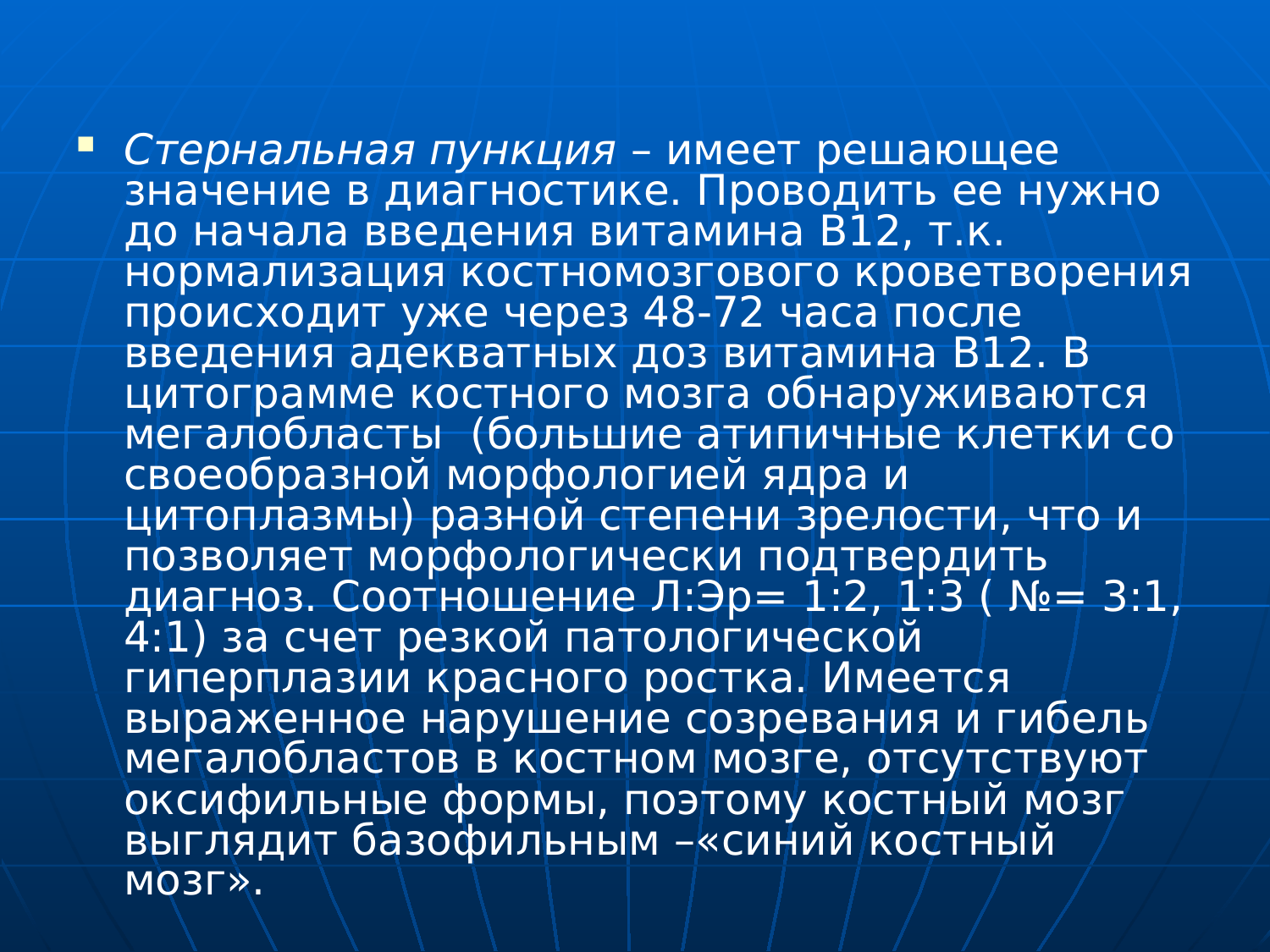

#
Стернальная пункция – имеет решающее значение в диагностике. Проводить ее нужно до начала введения витамина В12, т.к. нормализация костномозгового кроветворения происходит уже через 48-72 часа после введения адекватных доз витамина В12. В цитограмме костного мозга обнаруживаются мегалобласты  (большие атипичные клетки со своеобразной морфологией ядра и цитоплазмы) разной степени зрелости, что и позволяет морфологически подтвердить диагноз. Соотношение Л:Эр= 1:2, 1:3 ( №= 3:1, 4:1) за счет резкой патологической гиперплазии красного ростка. Имеется выраженное нарушение созревания и гибель мегалобластов в костном мозге, отсутствуют оксифильные формы, поэтому костный мозг выглядит базофильным –«синий костный мозг».